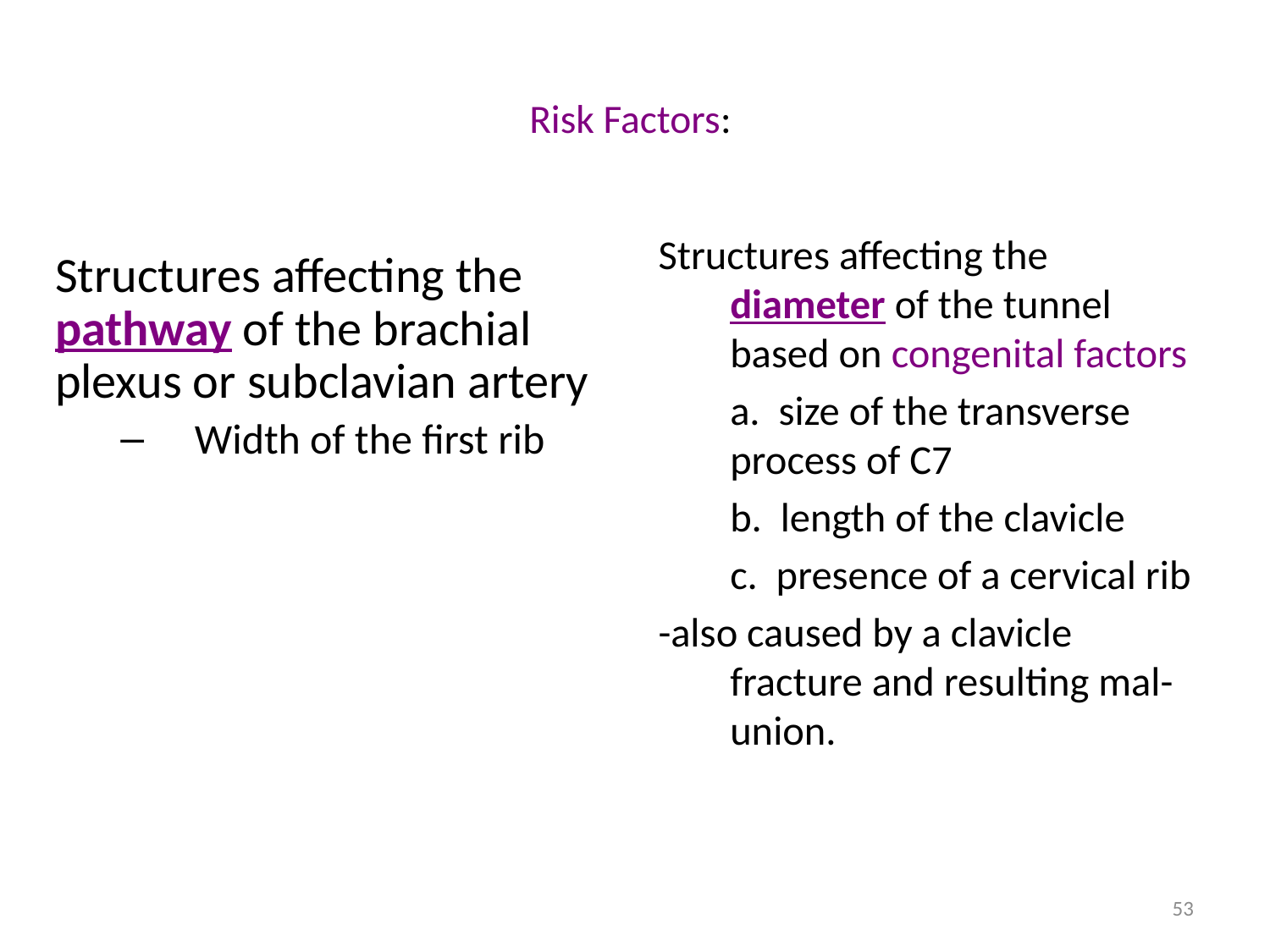

# Risk Factors:
Structures affecting the diameter of the tunnel based on congenital factors
 	a.  size of the transverse process of C7
	b.  length of the clavicle
	c.  presence of a cervical rib
-also caused by a clavicle fracture and resulting mal-union.

Structures affecting the pathway of the brachial plexus or subclavian artery
Width of the first rib
53